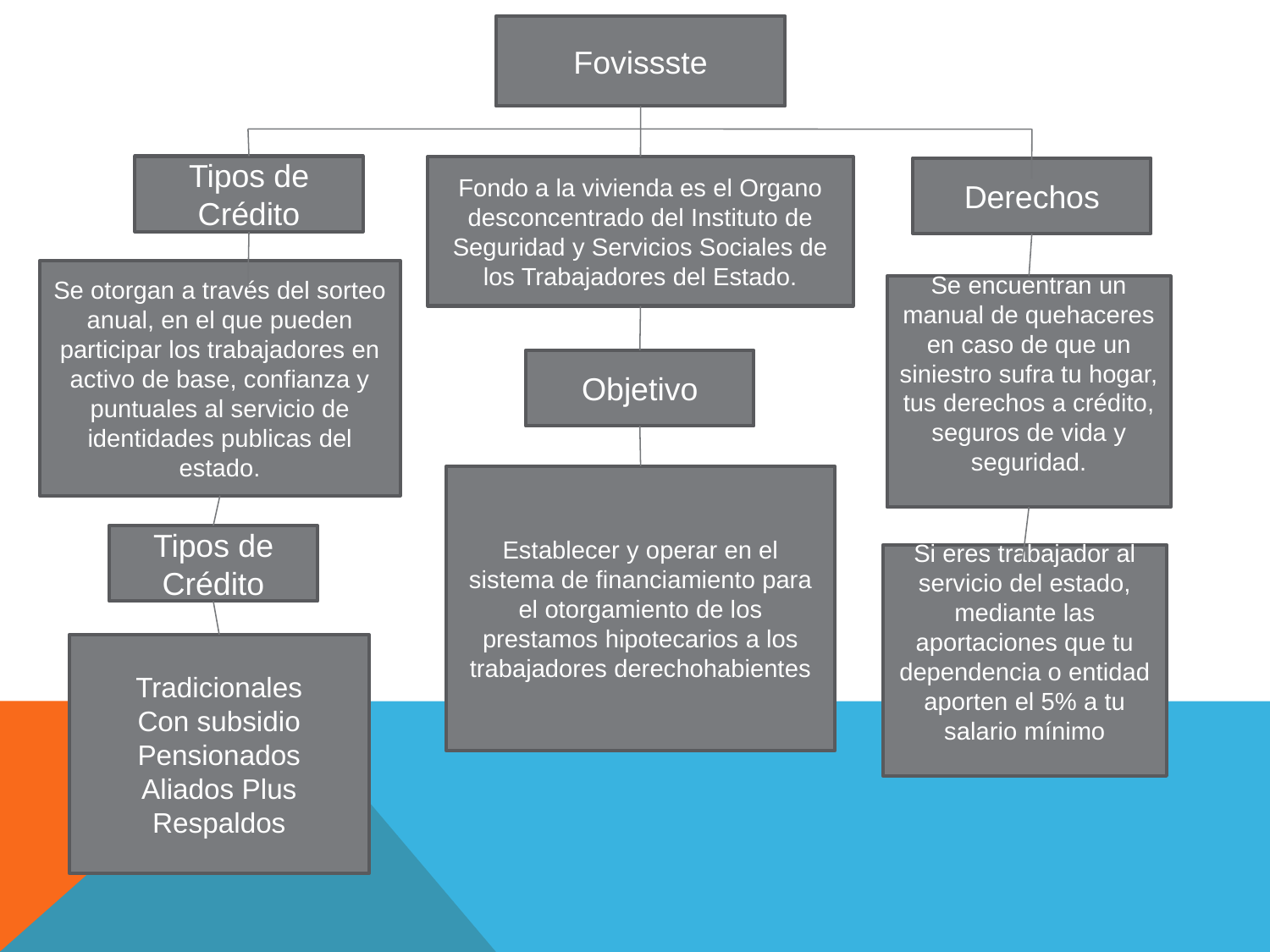

Fovissste
Tipos de Crédito
Fondo a la vivienda es el Organo desconcentrado del Instituto de Seguridad y Servicios Sociales de los Trabajadores del Estado.
Derechos
Se otorgan a través del sorteo anual, en el que pueden participar los trabajadores en activo de base, confianza y puntuales al servicio de identidades publicas del estado.
Se encuentran un manual de quehaceres en caso de que un siniestro sufra tu hogar, tus derechos a crédito, seguros de vida y seguridad.

Objetivo
Establecer y operar en el sistema de financiamiento para el otorgamiento de los prestamos hipotecarios a los trabajadores derechohabientes
Tipos de Crédito
Si eres trabajador al servicio del estado, mediante las aportaciones que tu dependencia o entidad aporten el 5% a tu salario mínimo

Tradicionales
Con subsidio
Pensionados
Aliados Plus
Respaldos